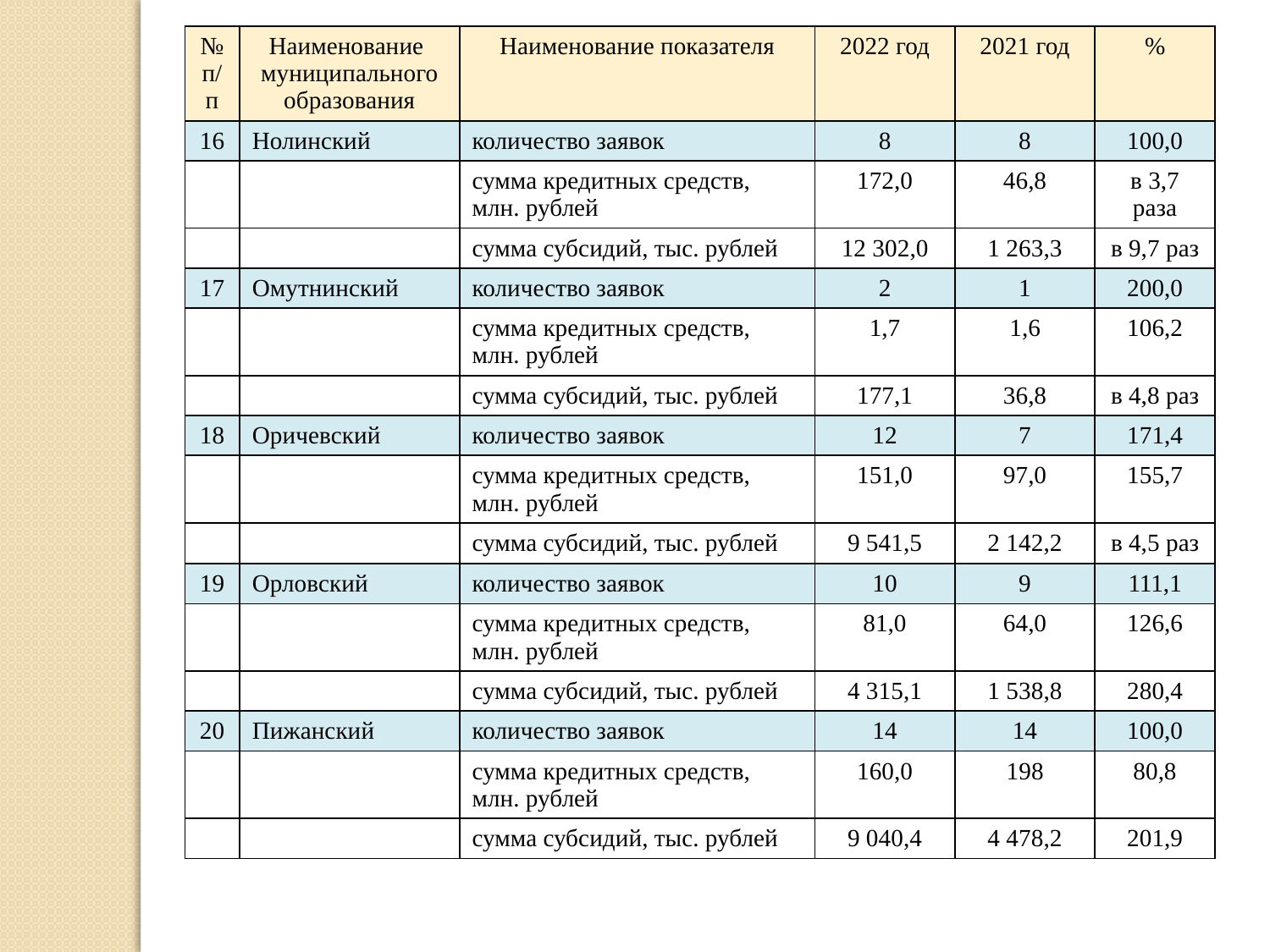

| № п/п | Наименование муниципального образования | Наименование показателя | 2022 год | 2021 год | % |
| --- | --- | --- | --- | --- | --- |
| 16 | Нолинский | количество заявок | 8 | 8 | 100,0 |
|  |  | сумма кредитных средств, млн. рублей | 172,0 | 46,8 | в 3,7 раза |
|  |  | сумма субсидий, тыс. рублей | 12 302,0 | 1 263,3 | в 9,7 раз |
| 17 | Омутнинский | количество заявок | 2 | 1 | 200,0 |
|  |  | сумма кредитных средств, млн. рублей | 1,7 | 1,6 | 106,2 |
|  |  | сумма субсидий, тыс. рублей | 177,1 | 36,8 | в 4,8 раз |
| 18 | Оричевский | количество заявок | 12 | 7 | 171,4 |
|  |  | сумма кредитных средств, млн. рублей | 151,0 | 97,0 | 155,7 |
|  |  | сумма субсидий, тыс. рублей | 9 541,5 | 2 142,2 | в 4,5 раз |
| 19 | Орловский | количество заявок | 10 | 9 | 111,1 |
|  |  | сумма кредитных средств, млн. рублей | 81,0 | 64,0 | 126,6 |
|  |  | сумма субсидий, тыс. рублей | 4 315,1 | 1 538,8 | 280,4 |
| 20 | Пижанский | количество заявок | 14 | 14 | 100,0 |
|  |  | сумма кредитных средств, млн. рублей | 160,0 | 198 | 80,8 |
|  |  | сумма субсидий, тыс. рублей | 9 040,4 | 4 478,2 | 201,9 |